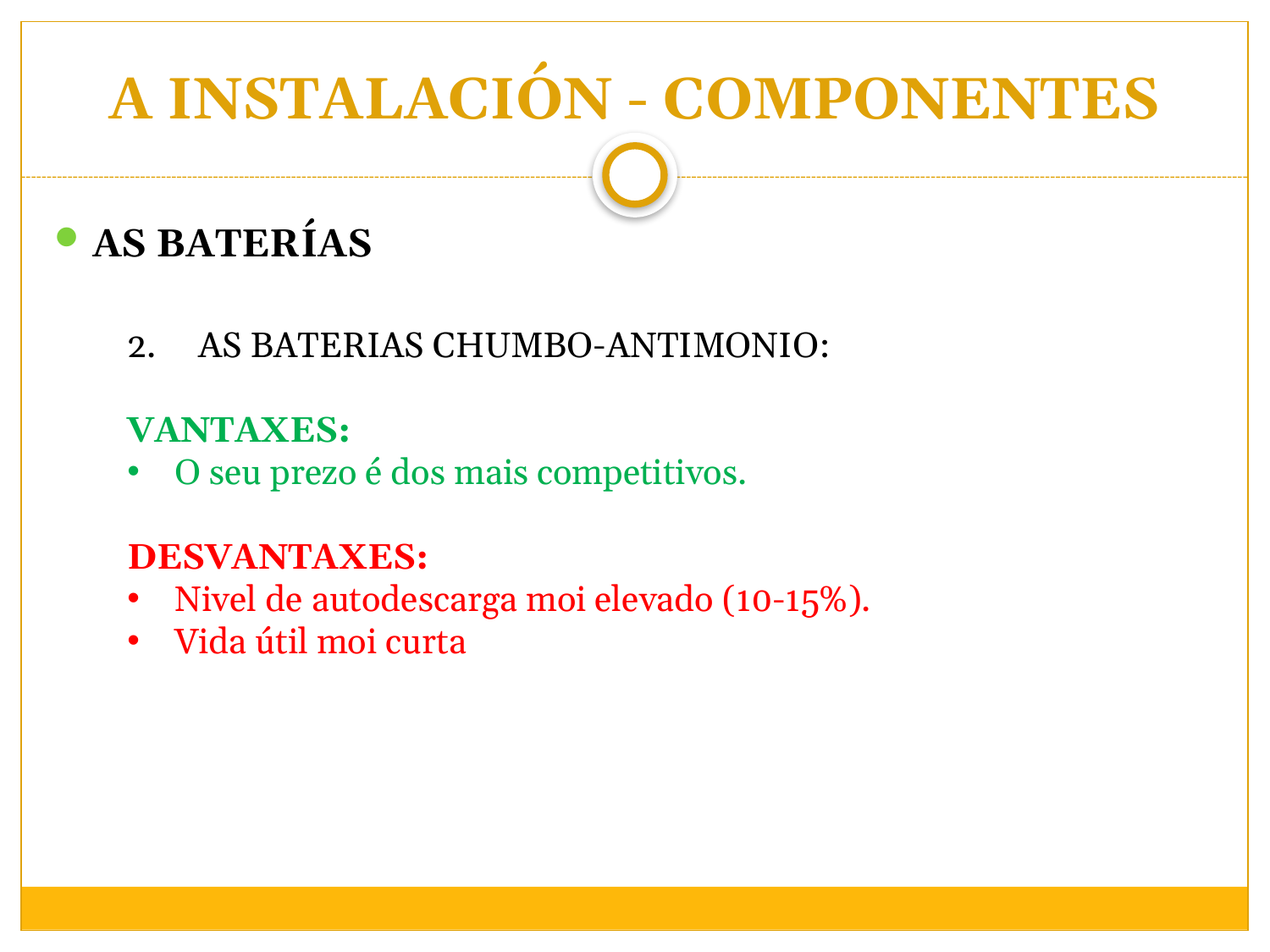

# A INSTALACIÓN - COMPONENTES
AS BATERÍAS
AS BATERIAS CHUMBO-ANTIMONIO:

VANTAXES:
O seu prezo é dos mais competitivos.

DESVANTAXES:
Nivel de autodescarga moi elevado (10-15%).
Vida útil moi curta